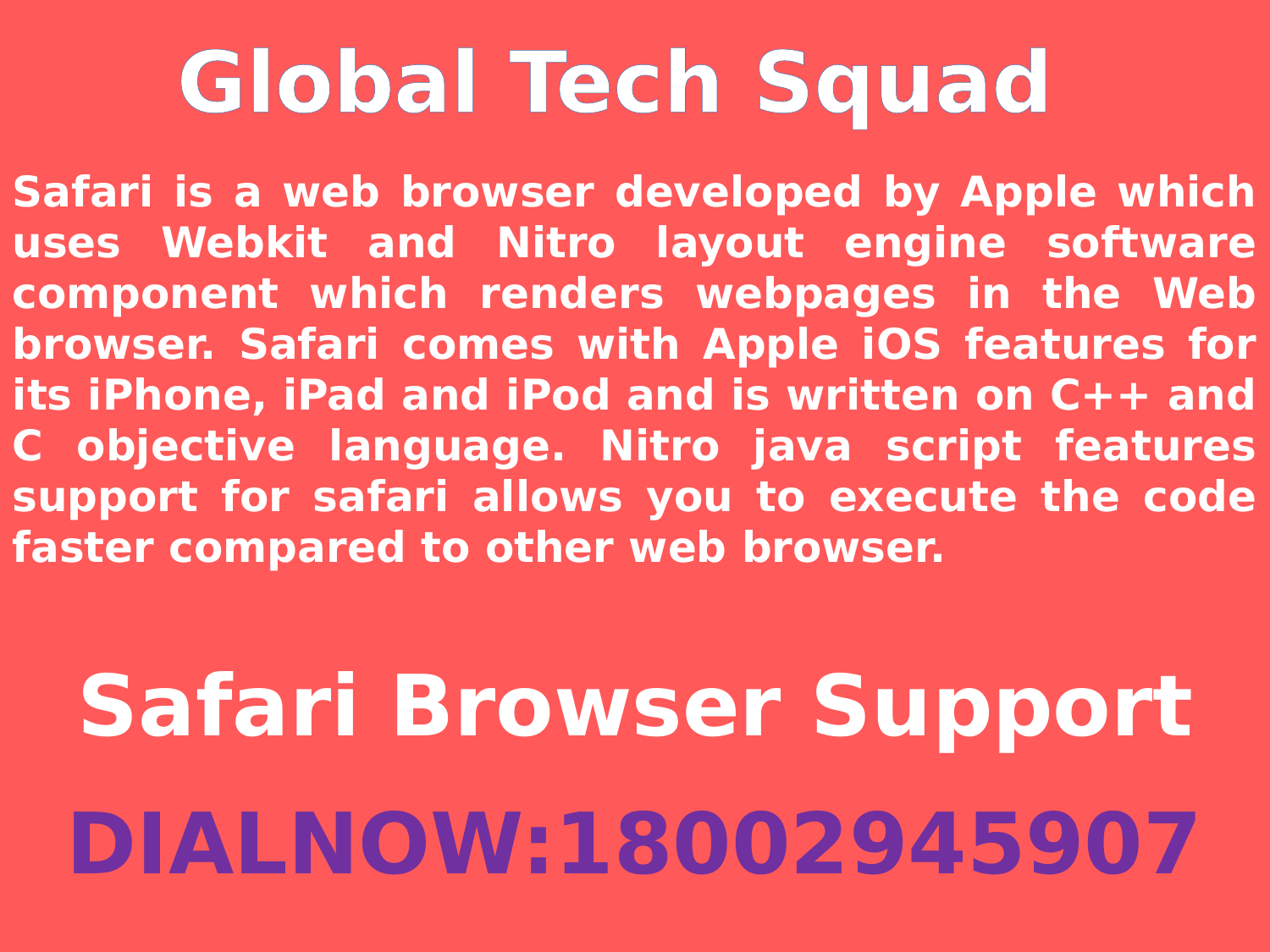

Global Tech Squad
Safari is a web browser developed by Apple which uses Webkit and Nitro layout engine software component which renders webpages in the Web browser. Safari comes with Apple iOS features for its iPhone, iPad and iPod and is written on C++ and C objective language. Nitro java script features support for safari allows you to execute the code faster compared to other web browser.
Safari Browser Support
DIALNOW:18002945907